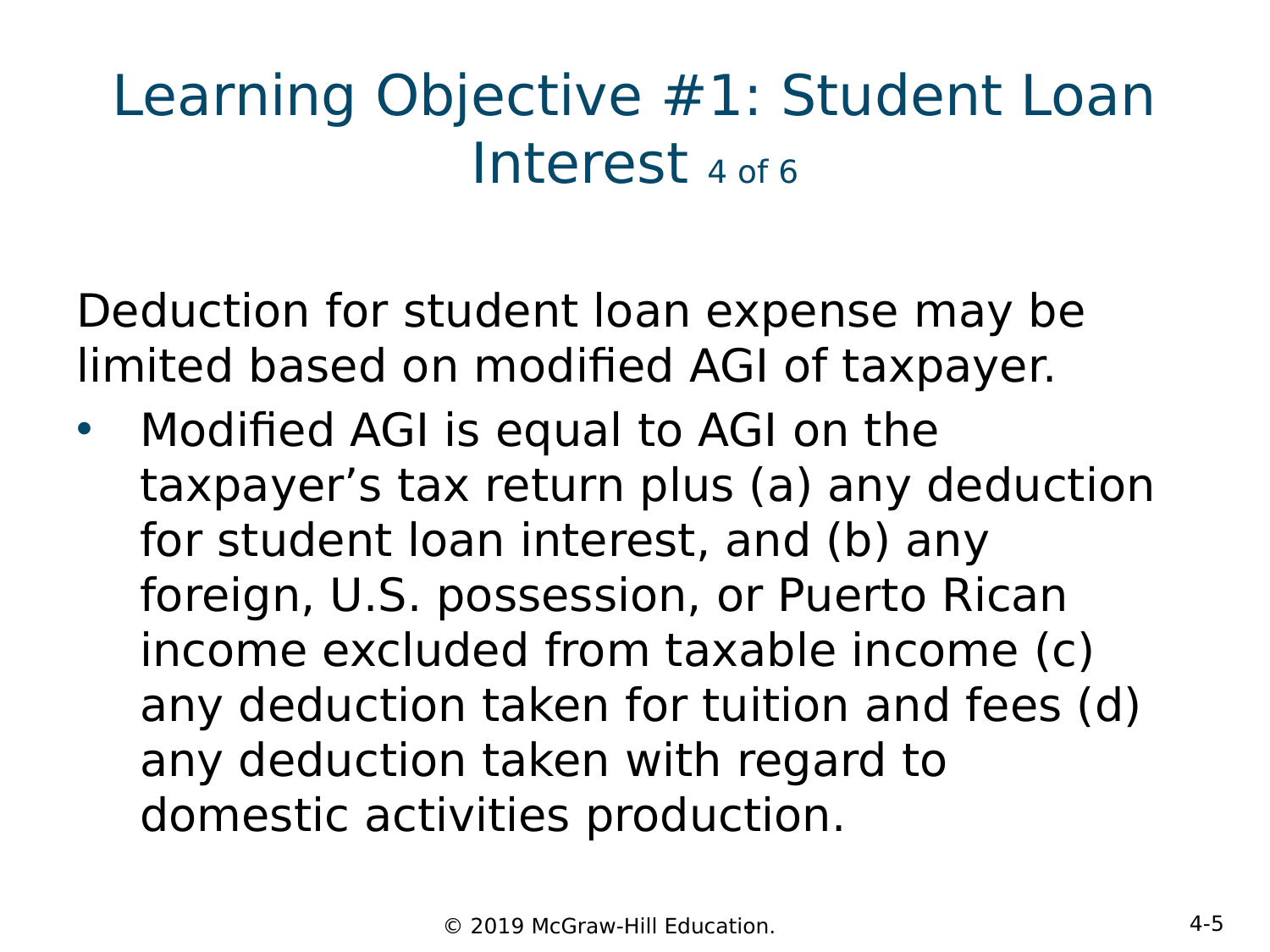

# Learning Objective #1: Student Loan Interest 4 of 6
Deduction for student loan expense may be limited based on modified AGI of taxpayer.
Modified AGI is equal to AGI on the taxpayer’s tax return plus (a) any deduction for student loan interest, and (b) any foreign, U.S. possession, or Puerto Rican income excluded from taxable income (c) any deduction taken for tuition and fees (d) any deduction taken with regard to domestic activities production.